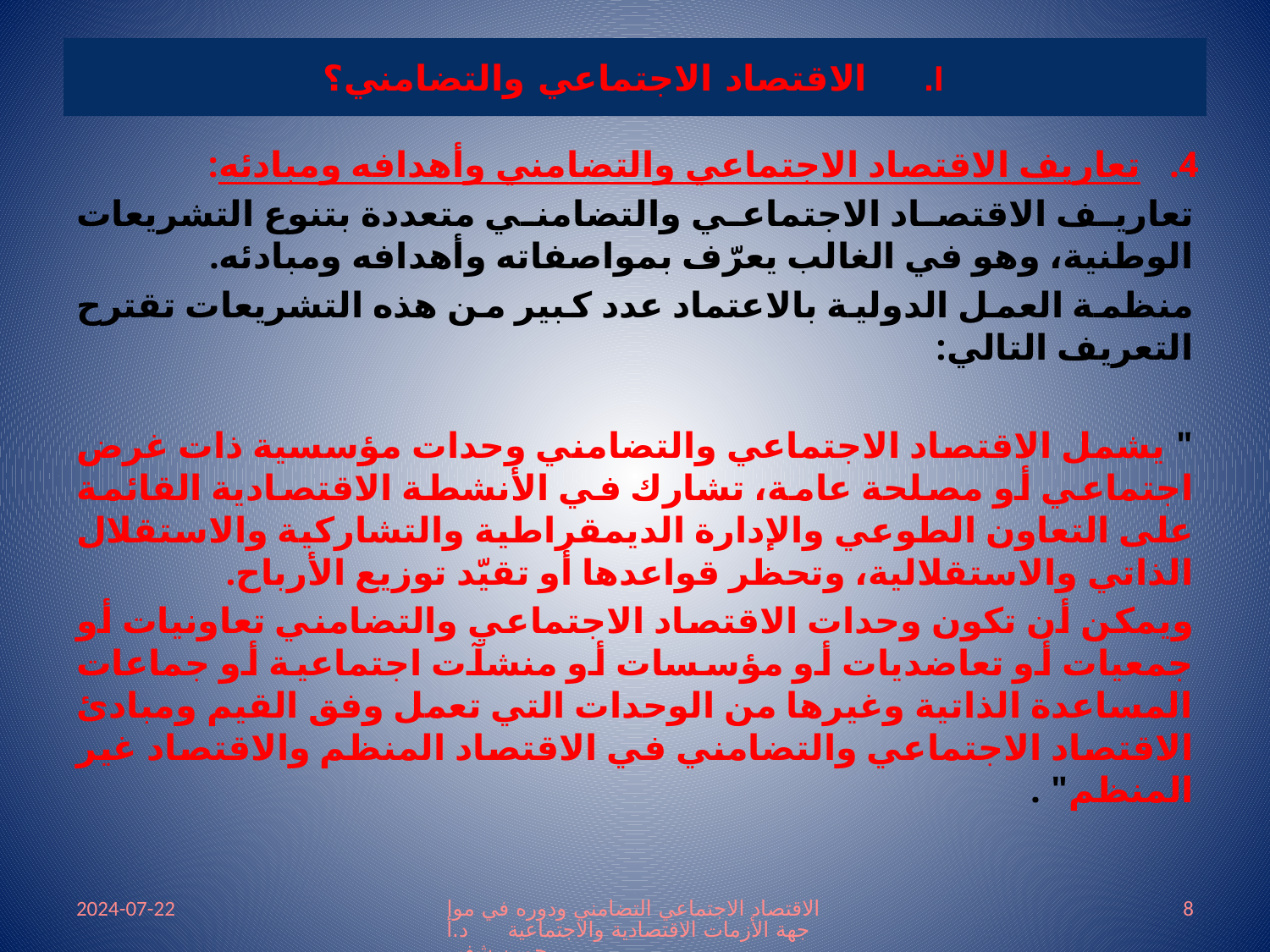

# الاقتصاد الاجتماعي والتضامني؟
تعاريف الاقتصاد الاجتماعي والتضامني وأهدافه ومبادئه:
تعاريف الاقتصاد الاجتماعي والتضامني متعددة بتنوع التشريعات الوطنية، وهو في الغالب يعرّف بمواصفاته وأهدافه ومبادئه.
منظمة العمل الدولية بالاعتماد عدد كبير من هذه التشريعات تقترح التعريف التالي:

" يشمل الاقتصاد الاجتماعي والتضامني وحدات مؤسسية ذات غرض اجتماعي أو مصلحة عامة، تشارك في الأنشطة الاقتصادية القائمة على التعاون الطوعي والإدارة الديمقراطية والتشاركية والاستقلال الذاتي والاستقلالية، وتحظر قواعدها أو تقيّد توزيع الأرباح.
ويمكن أن تكون وحدات الاقتصاد الاجتماعي والتضامني تعاونيات أو جمعيات أو تعاضديات أو مؤسسات أو منشآت اجتماعية أو جماعات المساعدة الذاتية وغيرها من الوحدات التي تعمل وفق القيم ومبادئ الاقتصاد الاجتماعي والتضامني في الاقتصاد المنظم والاقتصاد غير المنظم" .

2024-07-22
الاقتصاد الاجتماعي التضامني ودوره في مواجهة الأزمات الاقتصادية والاجتماعية      د.أحمين شفير
8